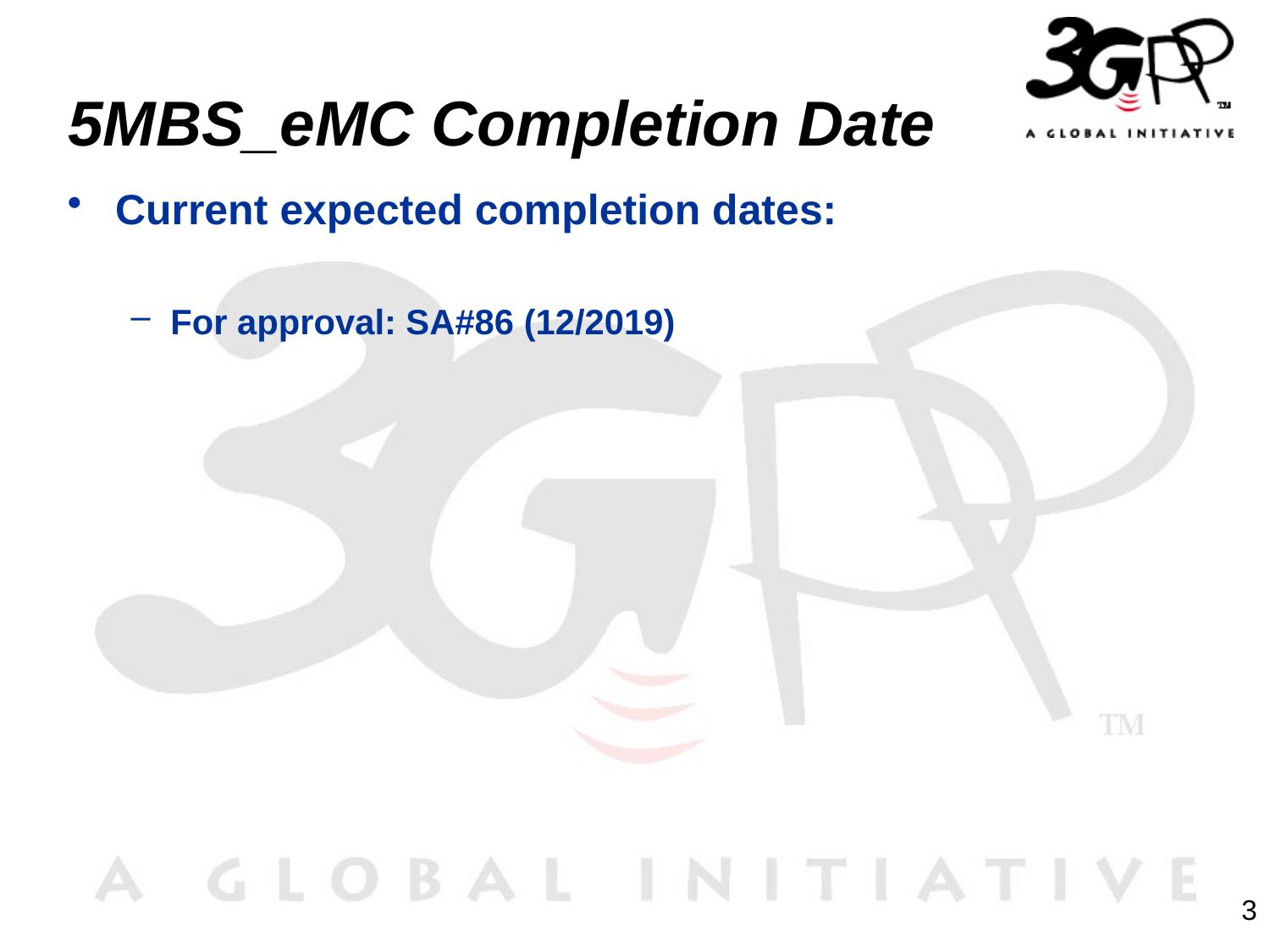

# 5MBS_eMC Completion Date
Current expected completion dates:

For approval: SA#86 (12/2019)

3